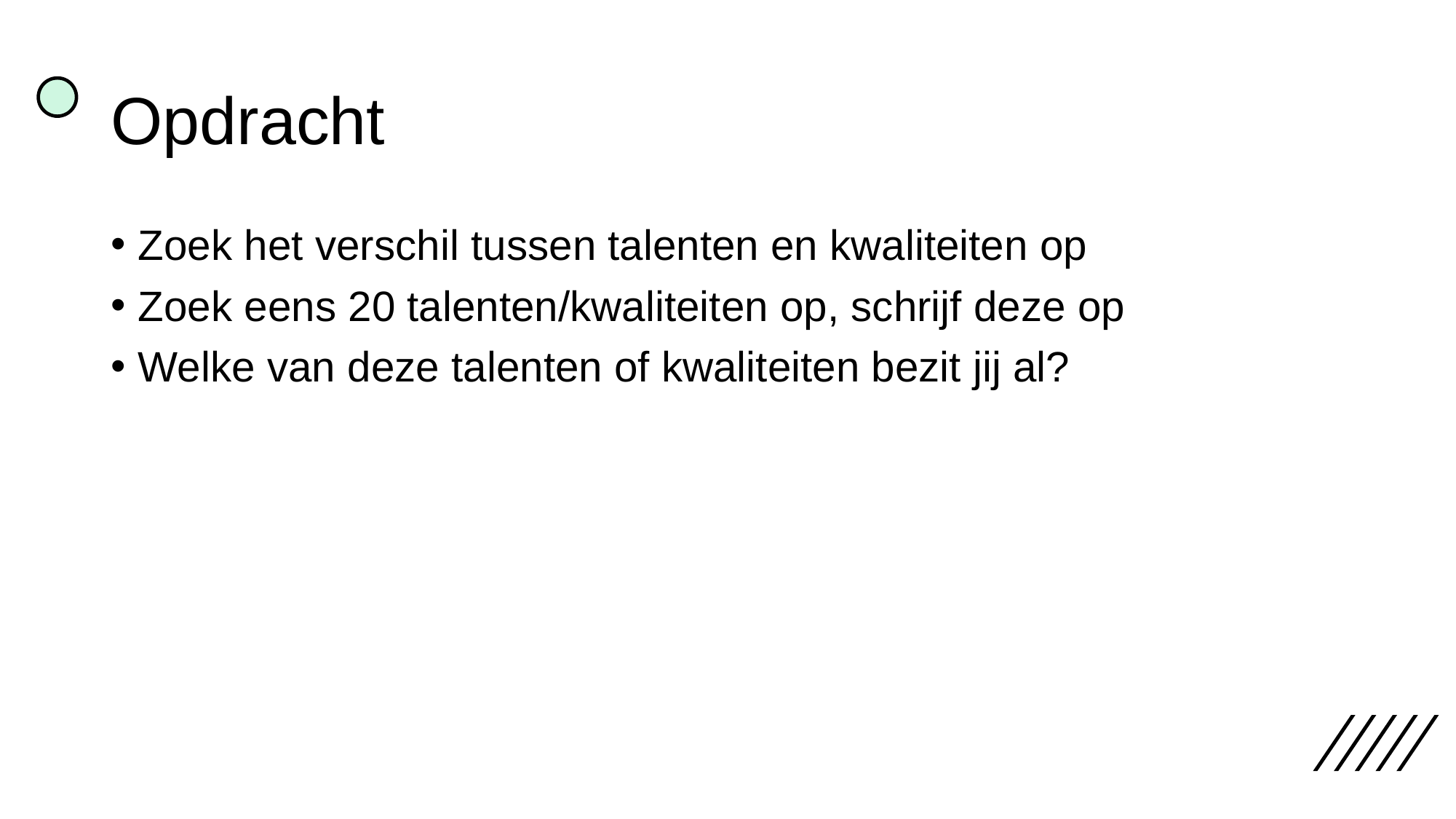

# Opdracht
Zoek het verschil tussen talenten en kwaliteiten op
Zoek eens 20 talenten/kwaliteiten op, schrijf deze op
Welke van deze talenten of kwaliteiten bezit jij al?